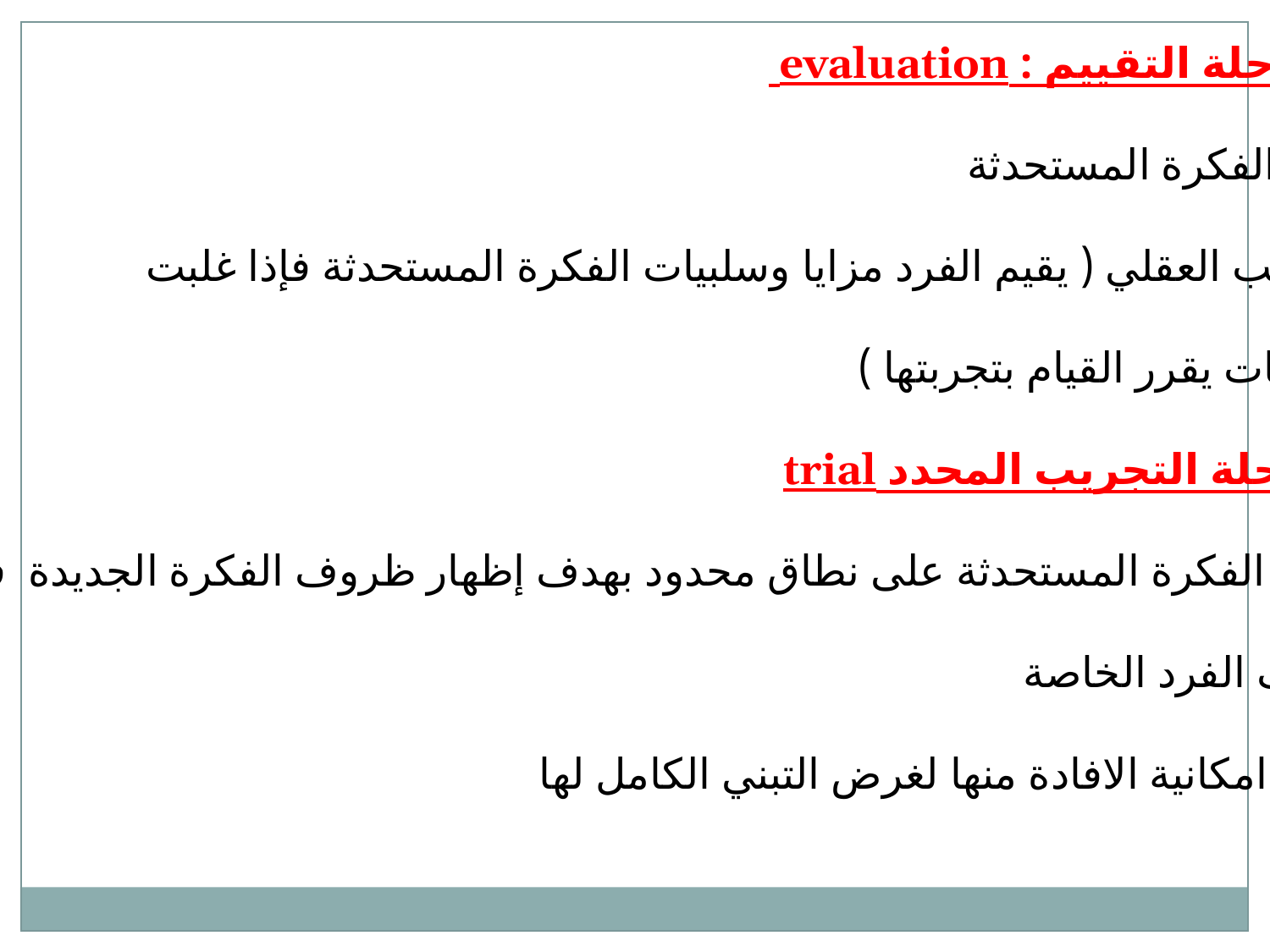

ج/ مرحلة التقييم : evaluation

تقييم الفكرة المستحدثة

التجريب العقلي ( يقيم الفرد مزايا وسلبيات الفكرة المستحدثة فإذا غلبت

الايجابيات يقرر القيام بتجربتها )

د/ مرحلة التجريب المحدد trial

تجربة الفكرة المستحدثة على نطاق محدود بهدف إظهار ظروف الفكرة الجديدة  في إطار

 ظروف الفرد الخاصة

تحديد امكانية الافادة منها لغرض التبني الكامل لها